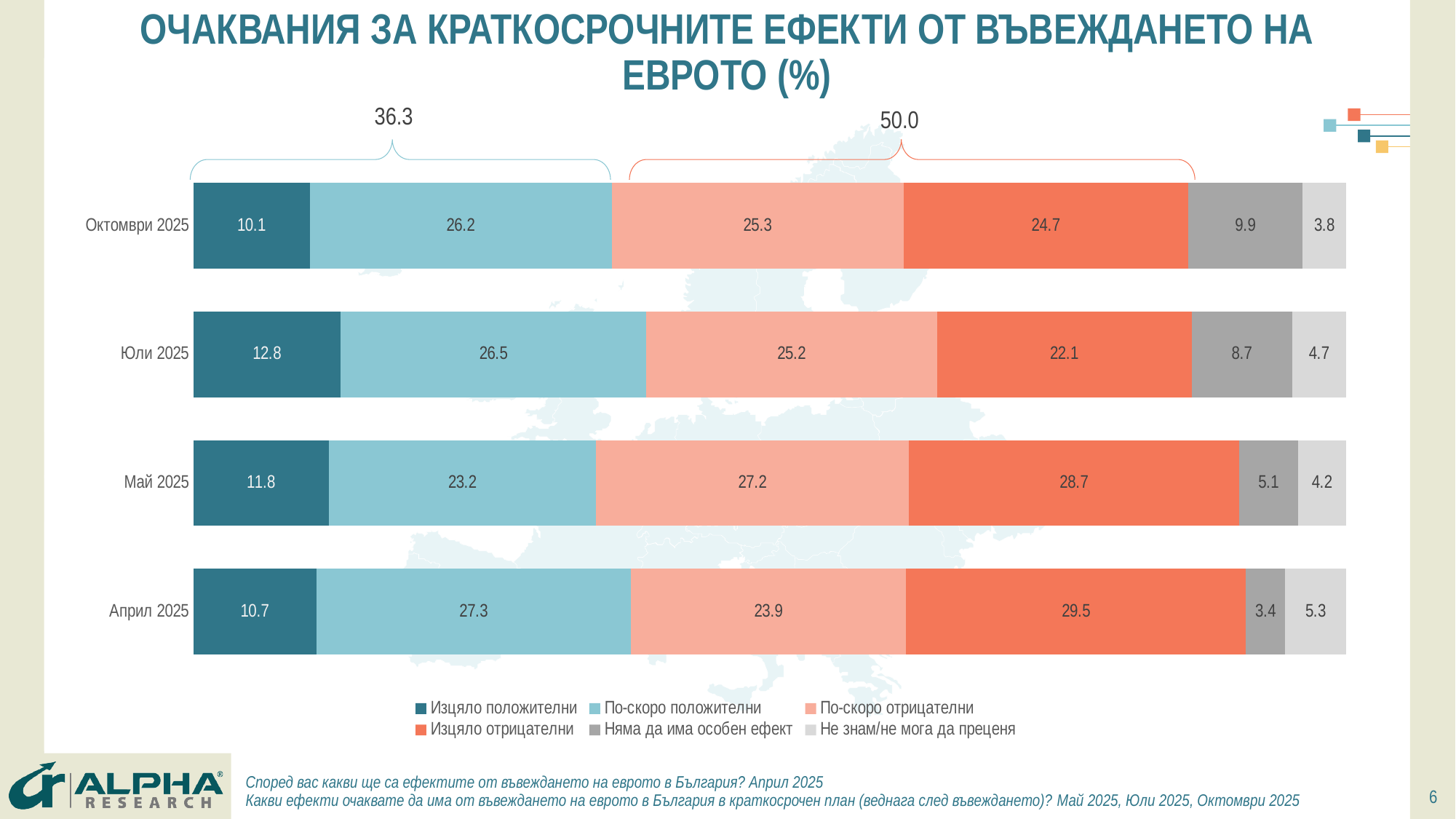

# ОЧАКВАНИЯ ЗА КРАТКОСРОЧНИТЕ ЕФЕКТИ ОТ ВЪВЕЖДАНЕТО НА ЕВРОТО (%)
36.3
50.0

### Chart

| Category | Изцяло положителни | По-скоро положителни | По-скоро отрицателни | Изцяло отрицателни | Няма да има особен ефект | Не знам/не мога да преценя |
|---|---|---|---|---|---|---|
| Април 2025 | 10.7 | 27.3 | 23.9 | 29.5 | 3.4 | 5.3 |
| Май 2025 | 11.8 | 23.2 | 27.2 | 28.7 | 5.1 | 4.2 |
| Юли 2025 | 12.8 | 26.5 | 25.2 | 22.1 | 8.7 | 4.7 |
| Октомври 2025 | 10.1 | 26.2 | 25.3 | 24.7 | 9.9 | 3.8 |
| Април 2025 | Май 2025 |
| --- | --- |
| Април 2025 | Май 2025 |
| --- | --- |
| Април 2025 | Май 2025 |
| --- | --- |
| Април 2025 | Май 2025 |
| --- | --- |
| Април 2025 | Май 2025 |
| --- | --- |
| Април 2025 | Май 2025 |
| --- | --- |
Според вас какви ще са ефектите от въвеждането на еврото в България? Април 2025
Какви ефекти очаквате да има от въвеждането на еврото в България в краткосрочен план (веднага след въвеждането)? Май 2025, Юли 2025, Октомври 2025

6